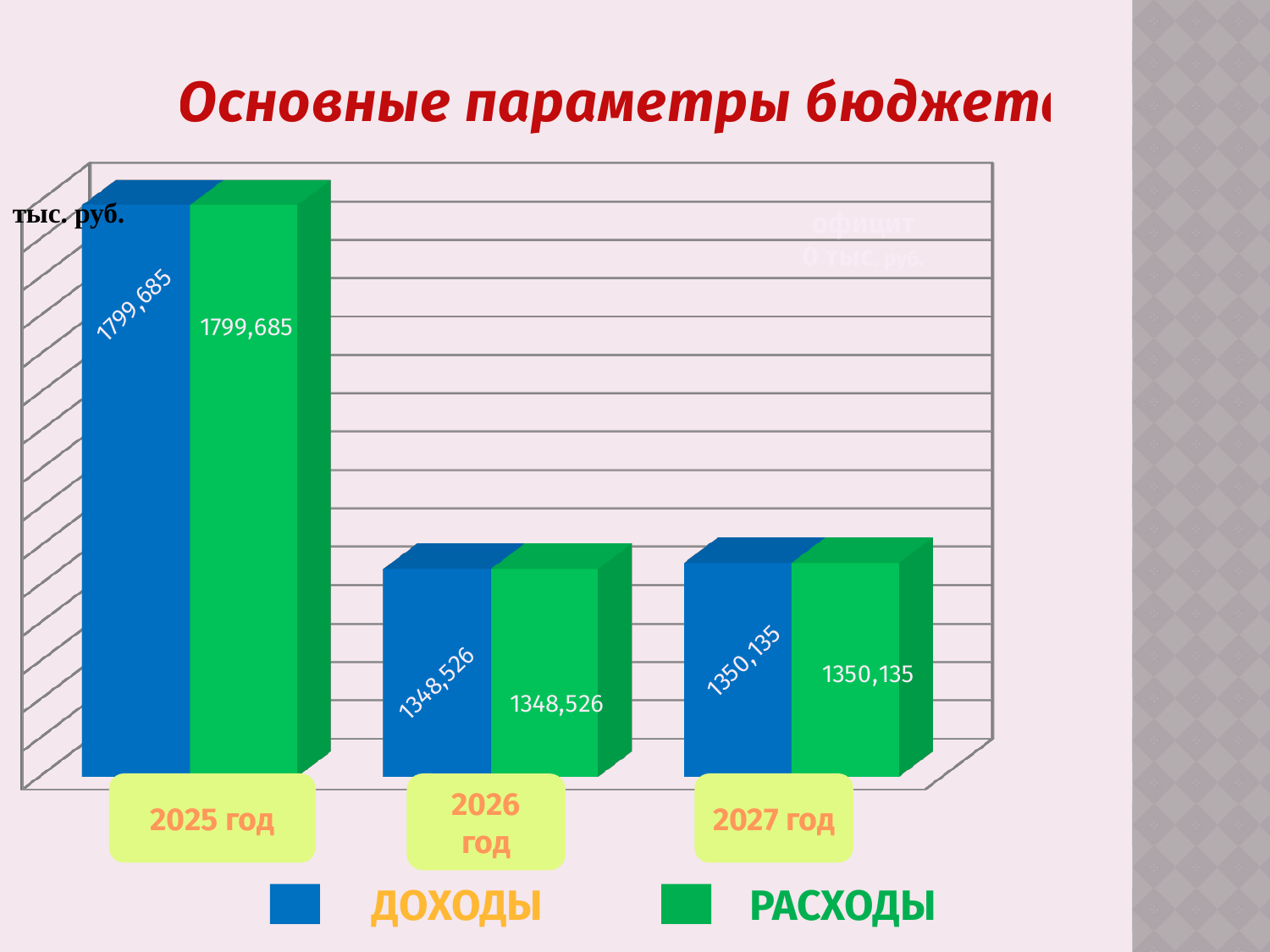

Основные параметры бюджета

[unsupported chart]

тыс. руб.
официт
0 тыс. руб.
2025 год
2026 год
2027 год
Доходы
расходы